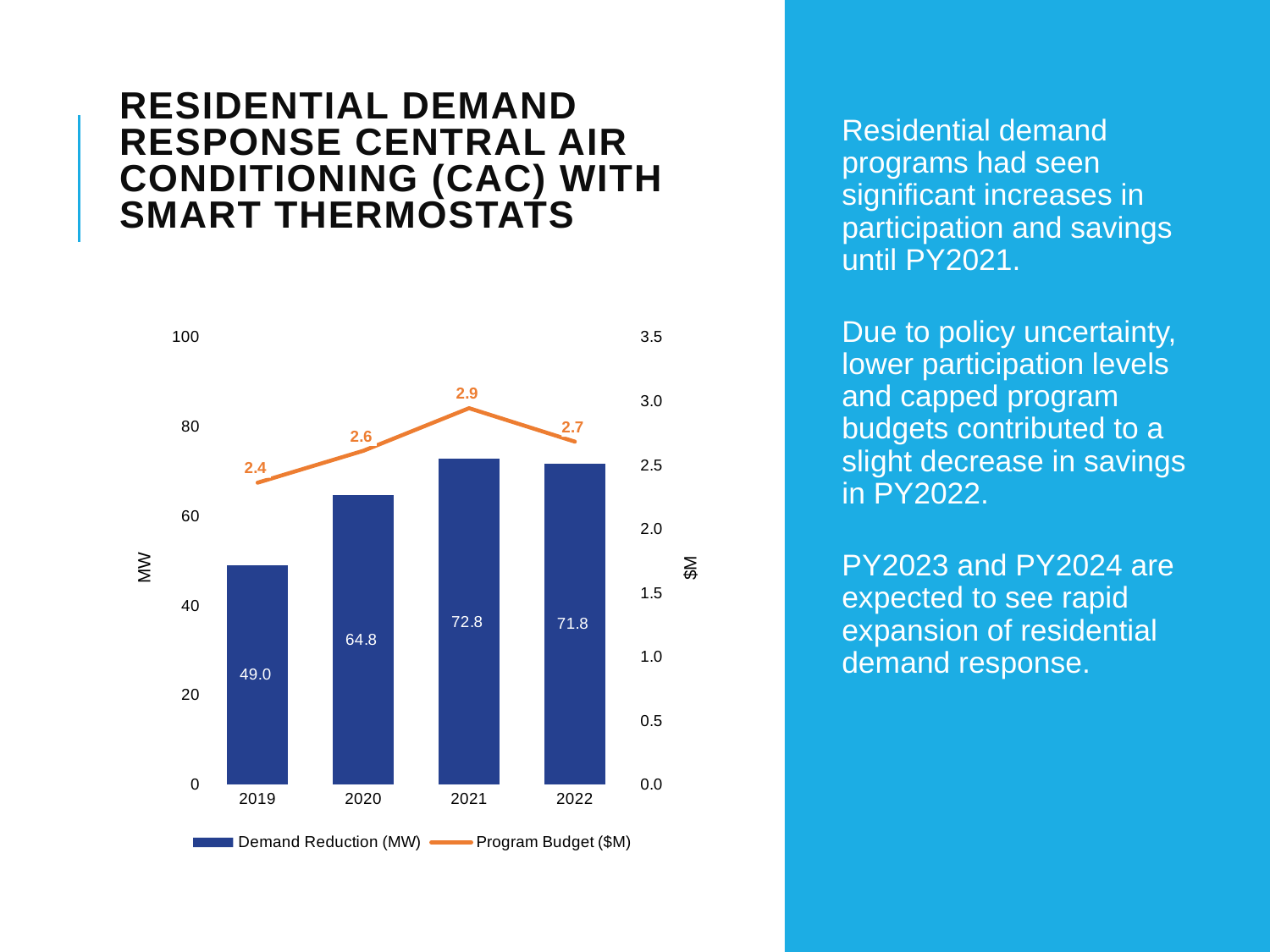

# Residential Demand Response Central Air Conditioning (CAC) with Smart thermostats
Residential demand programs had seen significant increases in participation and savings until PY2021.

Due to policy uncertainty, lower participation levels and capped program budgets contributed to a slight decrease in savings in PY2022.

PY2023 and PY2024 are expected to see rapid expansion of residential demand response.

### Chart

| Category | Demand Reduction (MW) | Program Budget ($M) |
|---|---|---|
| 2019 | 49.0 | 2.362462975761227 |
| 2020 | 64.8 | 2.6123889068078956 |
| 2021 | 72.8 | 2.945305 |
| 2022 | 71.8 | 2.6836279337534 |